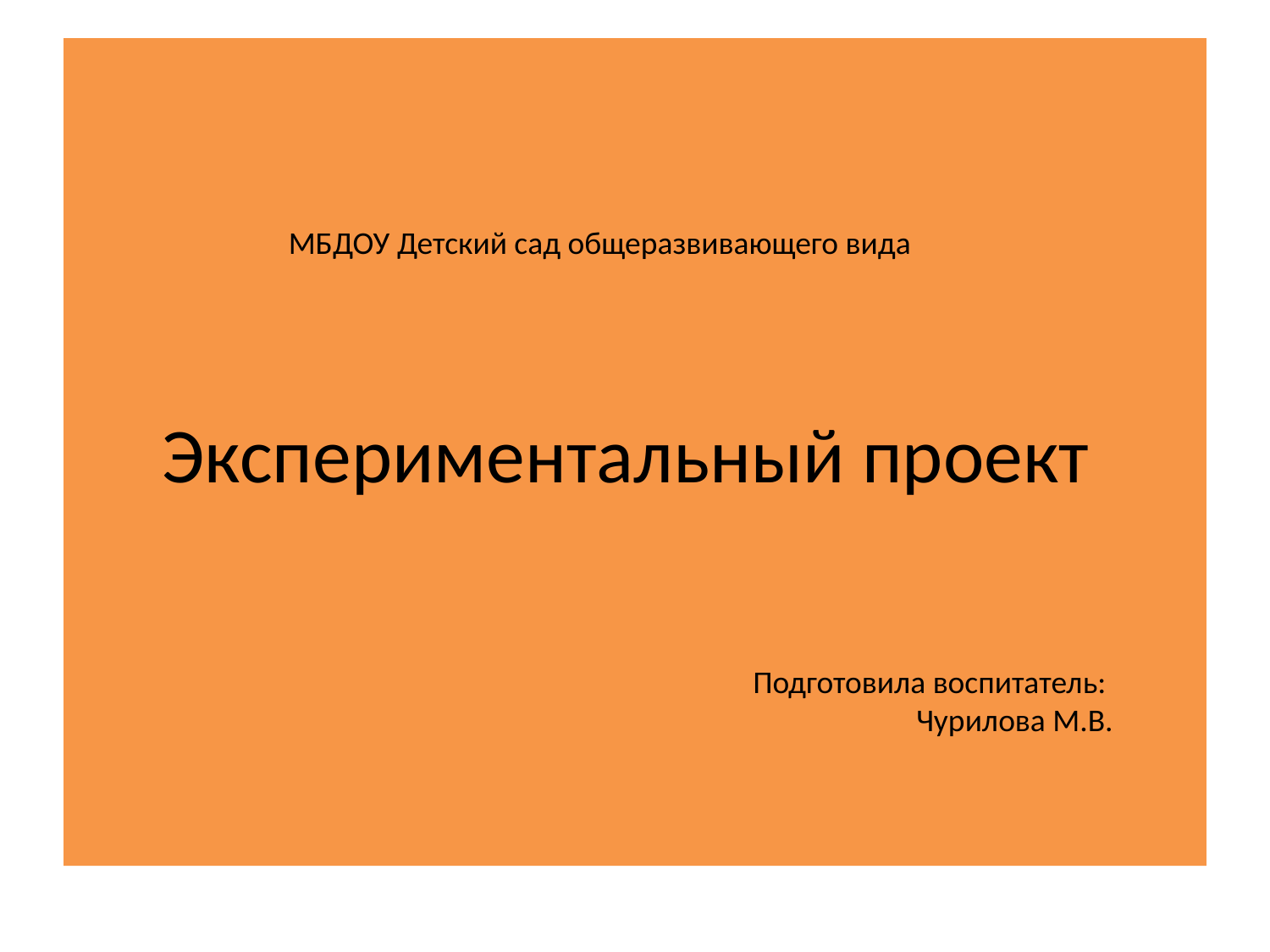

# Экспериментальный проект
МБДОУ Детский сад общеразвивающего вида
Подготовила воспитатель:
Чурилова М.В.